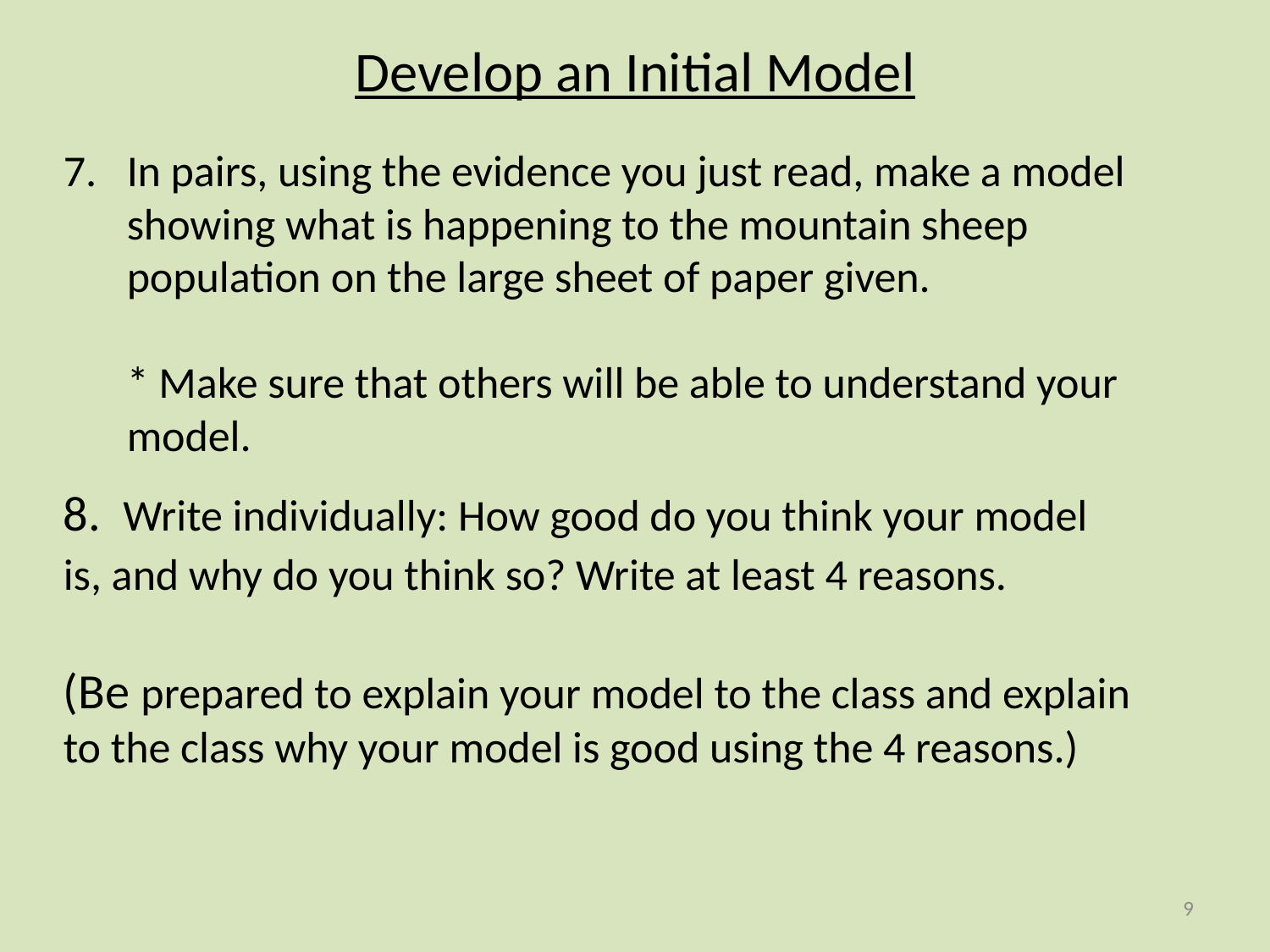

Develop an Initial Model
In pairs, using the evidence you just read, make a model
	showing what is happening to the mountain sheep
	population on the large sheet of paper given.

	* Make sure that others will be able to understand your model.
8.  Write individually: How good do you think your model is, and why do you think so? Write at least 4 reasons.

(Be prepared to explain your model to the class and explain to the class why your model is good using the 4 reasons.)
9